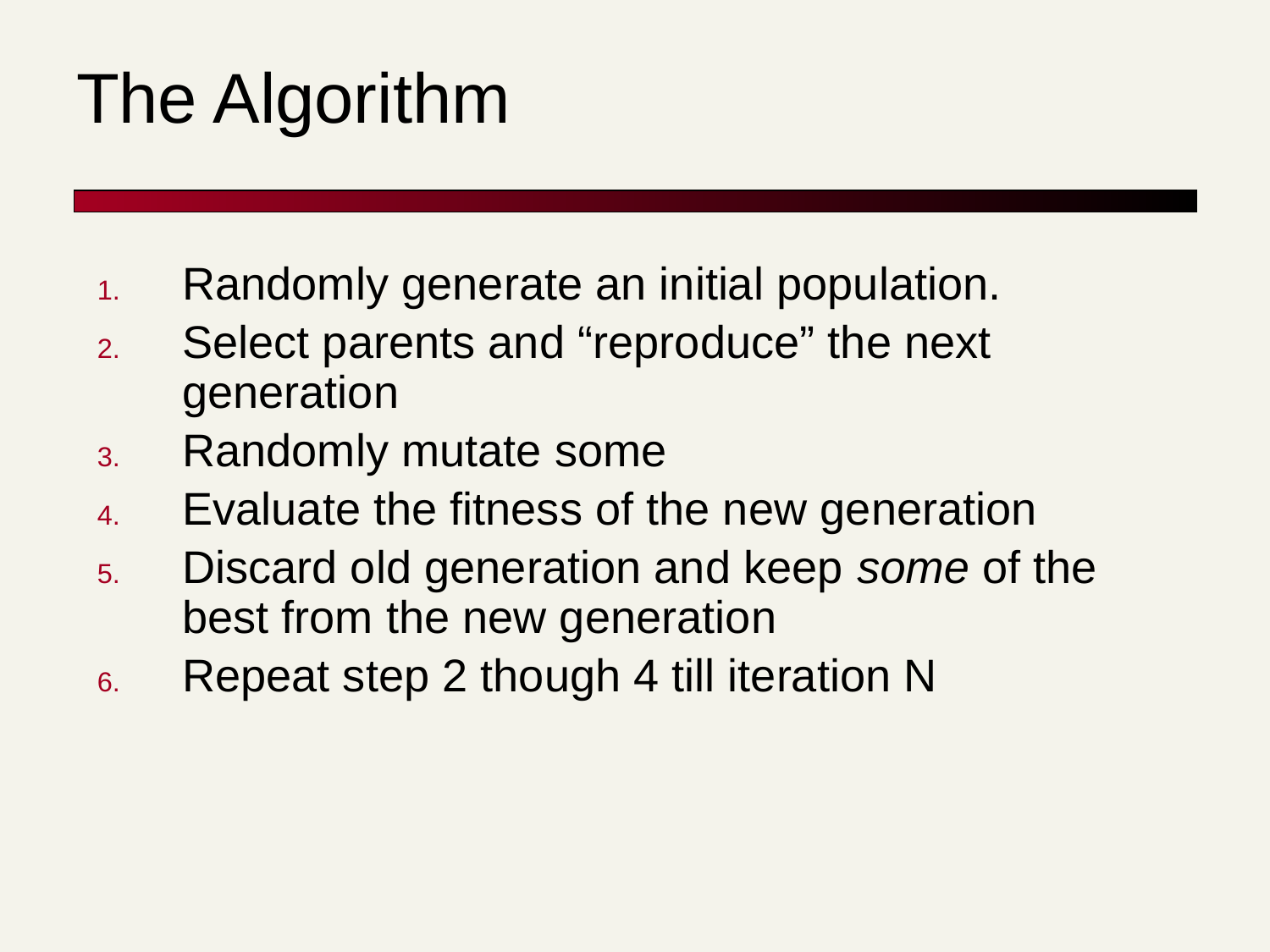

# The Algorithm
Randomly generate an initial population.
Select parents and “reproduce” the next generation
Randomly mutate some
Evaluate the fitness of the new generation
Discard old generation and keep some of the best from the new generation
Repeat step 2 though 4 till iteration N